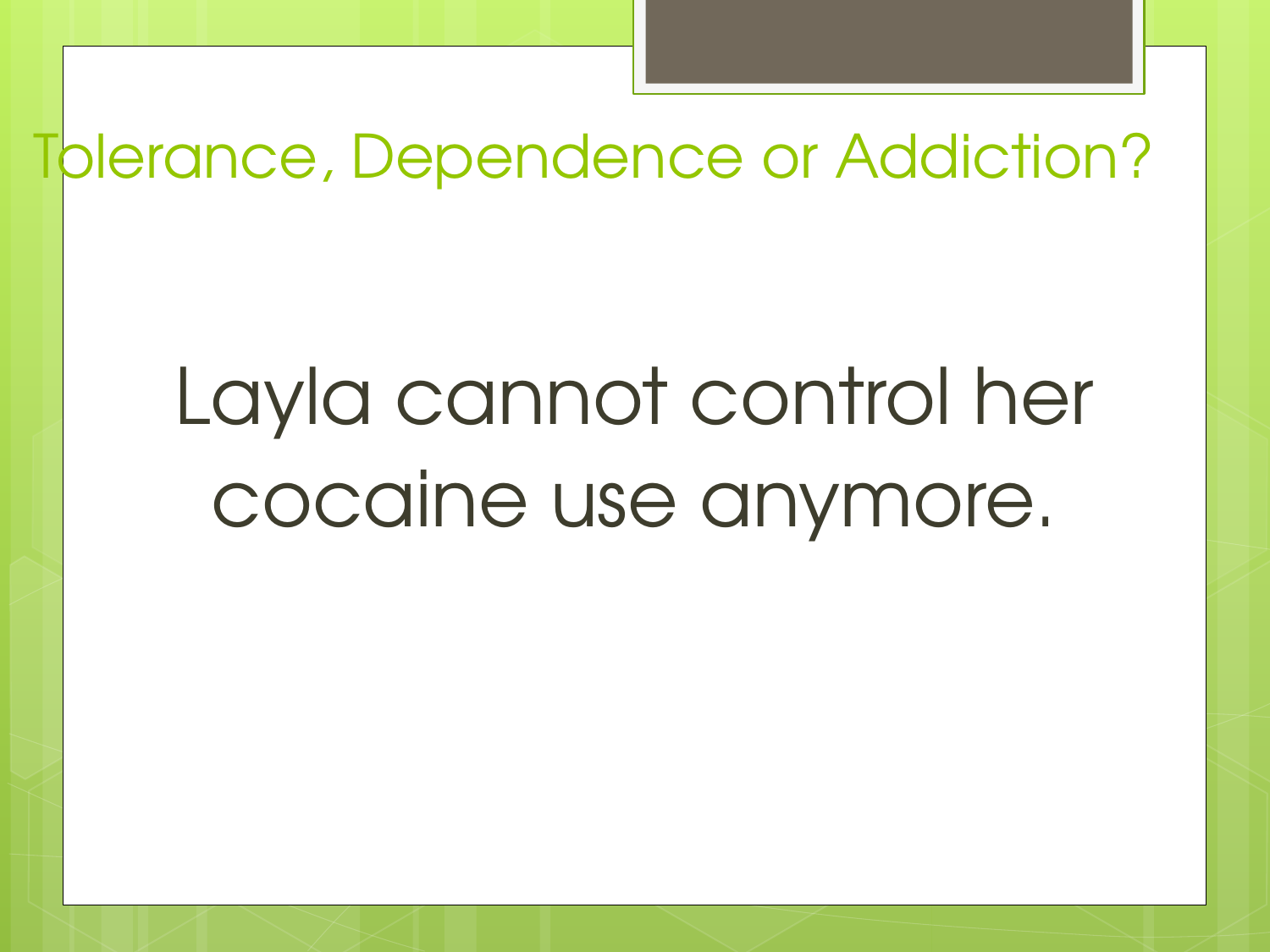

# Tolerance, Dependence or Addiction?

Layla cannot control her cocaine use anymore.